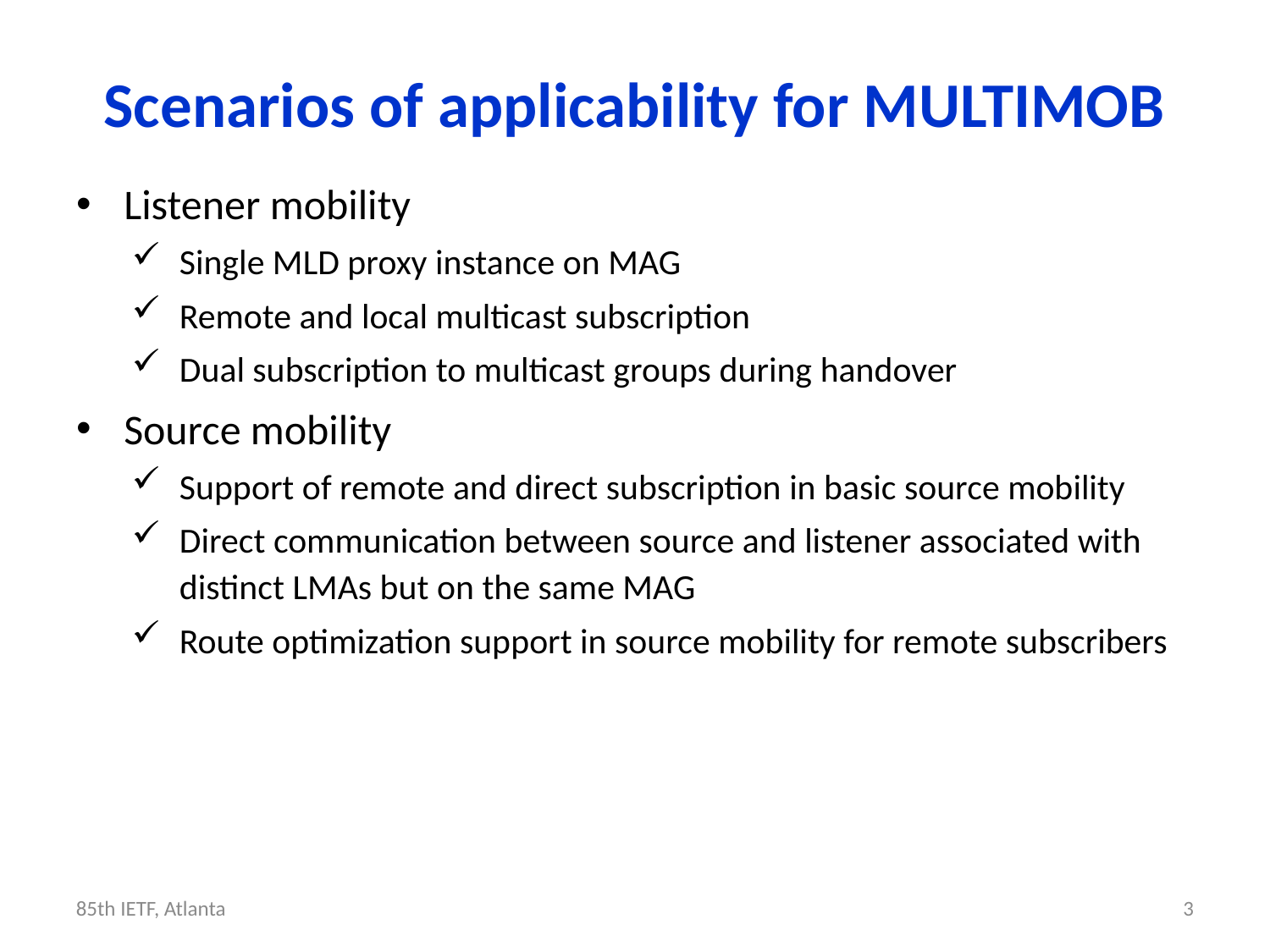

Scenarios of applicability for MULTIMOB
Listener mobility
Single MLD proxy instance on MAG
Remote and local multicast subscription
Dual subscription to multicast groups during handover
Source mobility
Support of remote and direct subscription in basic source mobility
Direct communication between source and listener associated with distinct LMAs but on the same MAG
Route optimization support in source mobility for remote subscribers
85th IETF, Atlanta
3